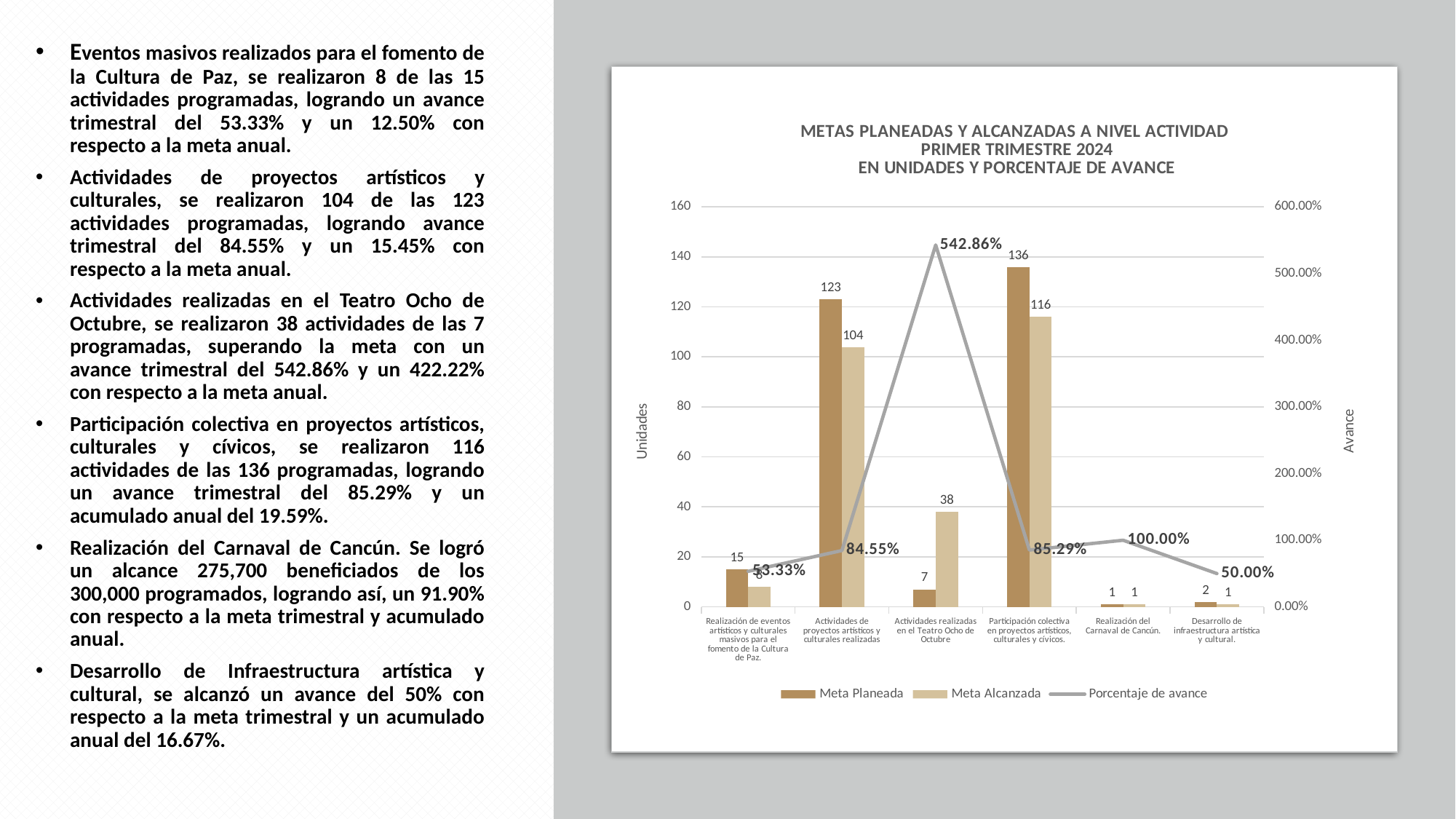

Eventos masivos realizados para el fomento de la Cultura de Paz, se realizaron 8 de las 15 actividades programadas, logrando un avance trimestral del 53.33% y un 12.50% con respecto a la meta anual.
Actividades de proyectos artísticos y culturales, se realizaron 104 de las 123 actividades programadas, logrando avance trimestral del 84.55% y un 15.45% con respecto a la meta anual.
Actividades realizadas en el Teatro Ocho de Octubre, se realizaron 38 actividades de las 7 programadas, superando la meta con un avance trimestral del 542.86% y un 422.22% con respecto a la meta anual.
Participación colectiva en proyectos artísticos, culturales y cívicos, se realizaron 116 actividades de las 136 programadas, logrando un avance trimestral del 85.29% y un acumulado anual del 19.59%.
Realización del Carnaval de Cancún. Se logró un alcance 275,700 beneficiados de los 300,000 programados, logrando así, un 91.90% con respecto a la meta trimestral y acumulado anual.
Desarrollo de Infraestructura artística y cultural, se alcanzó un avance del 50% con respecto a la meta trimestral y un acumulado anual del 16.67%.

### Chart: METAS PLANEADAS Y ALCANZADAS A NIVEL ACTIVIDAD
PRIMER TRIMESTRE 2024
EN UNIDADES Y PORCENTAJE DE AVANCE

| Category | Meta Planeada | Meta Alcanzada |  |
|---|---|---|---|
| Realización de eventos artísticos y culturales masivos para el fomento de la Cultura de Paz. | 15.0 | 8.0 | 0.5333333333333333 |
| Actividades de proyectos artísticos y culturales realizadas | 123.0 | 104.0 | 0.8455284552845529 |
| Actividades realizadas en el Teatro Ocho de Octubre | 7.0 | 38.0 | 5.428571428571429 |
| Participación colectiva en proyectos artísticos, culturales y cívicos. | 136.0 | 116.0 | 0.8529411764705882 |
| Realización del Carnaval de Cancún. | 1.0 | 1.0 | 1.0 |
| Desarrollo de infraestructura artística y cultural. | 2.0 | 1.0 | 0.5 |